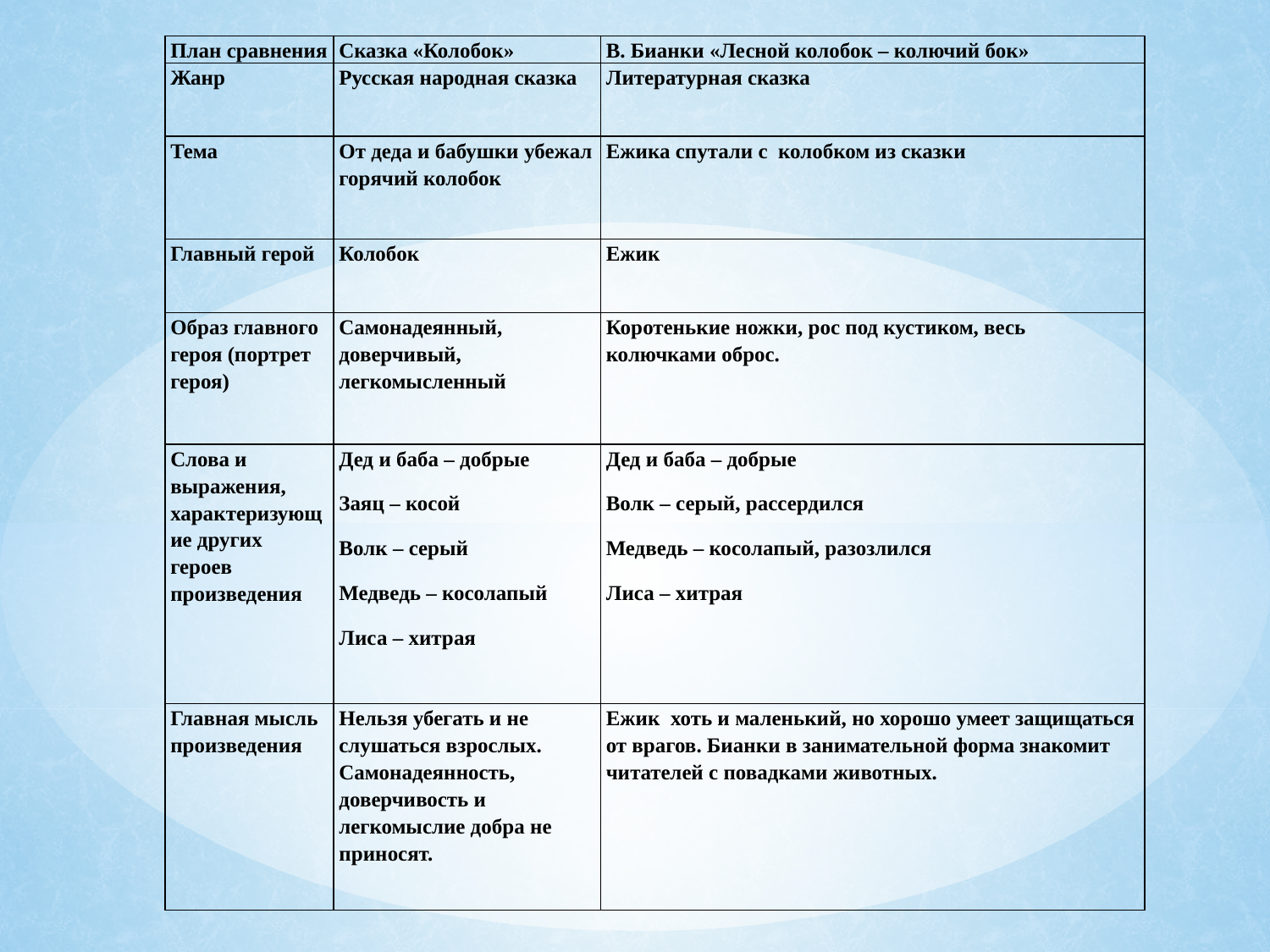

| План сравнения | Сказка «Колобок» | В. Бианки «Лесной колобок – колючий бок» |
| --- | --- | --- |
| Жанр | Русская народная сказка | Литературная сказка |
| Тема | От деда и бабушки убежал горячий колобок | Ежика спутали с колобком из сказки |
| Главный герой | Колобок | Ежик |
| Образ главного героя (портрет героя) | Самонадеянный, доверчивый, легкомысленный | Коротенькие ножки, рос под кустиком, весь колючками оброс. |
| Слова и выражения, характеризующие других героев произведения | Дед и баба – добрые Заяц – косой Волк – серый Медведь – косолапый Лиса – хитрая | Дед и баба – добрые Волк – серый, рассердился Медведь – косолапый, разозлился Лиса – хитрая |
| Главная мысль произведения | Нельзя убегать и не слушаться взрослых. Самонадеянность, доверчивость и легкомыслие добра не приносят. | Ежик хоть и маленький, но хорошо умеет защищаться от врагов. Бианки в занимательной форма знакомит читателей с повадками животных. |